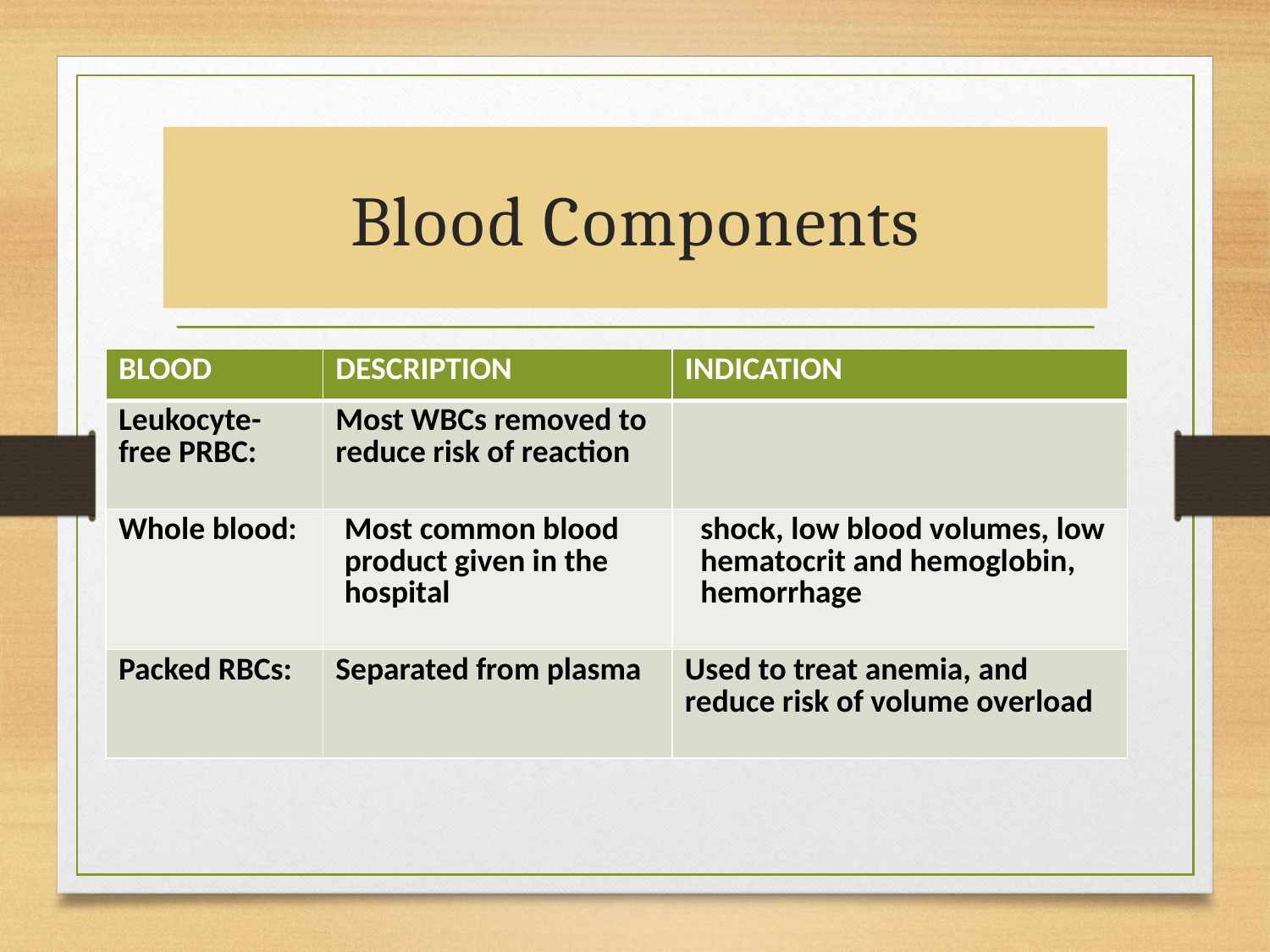

# Blood Components
| BLOOD | DESCRIPTION | INDICATION |
| --- | --- | --- |
| Leukocyte-free PRBC: | Most WBCs removed to reduce risk of reaction |  |
| Whole blood: | Most common blood product given in the hospital | shock, low blood volumes, low hematocrit and hemoglobin, hemorrhage |
| Packed RBCs: | Separated from plasma | Used to treat anemia, and reduce risk of volume overload |